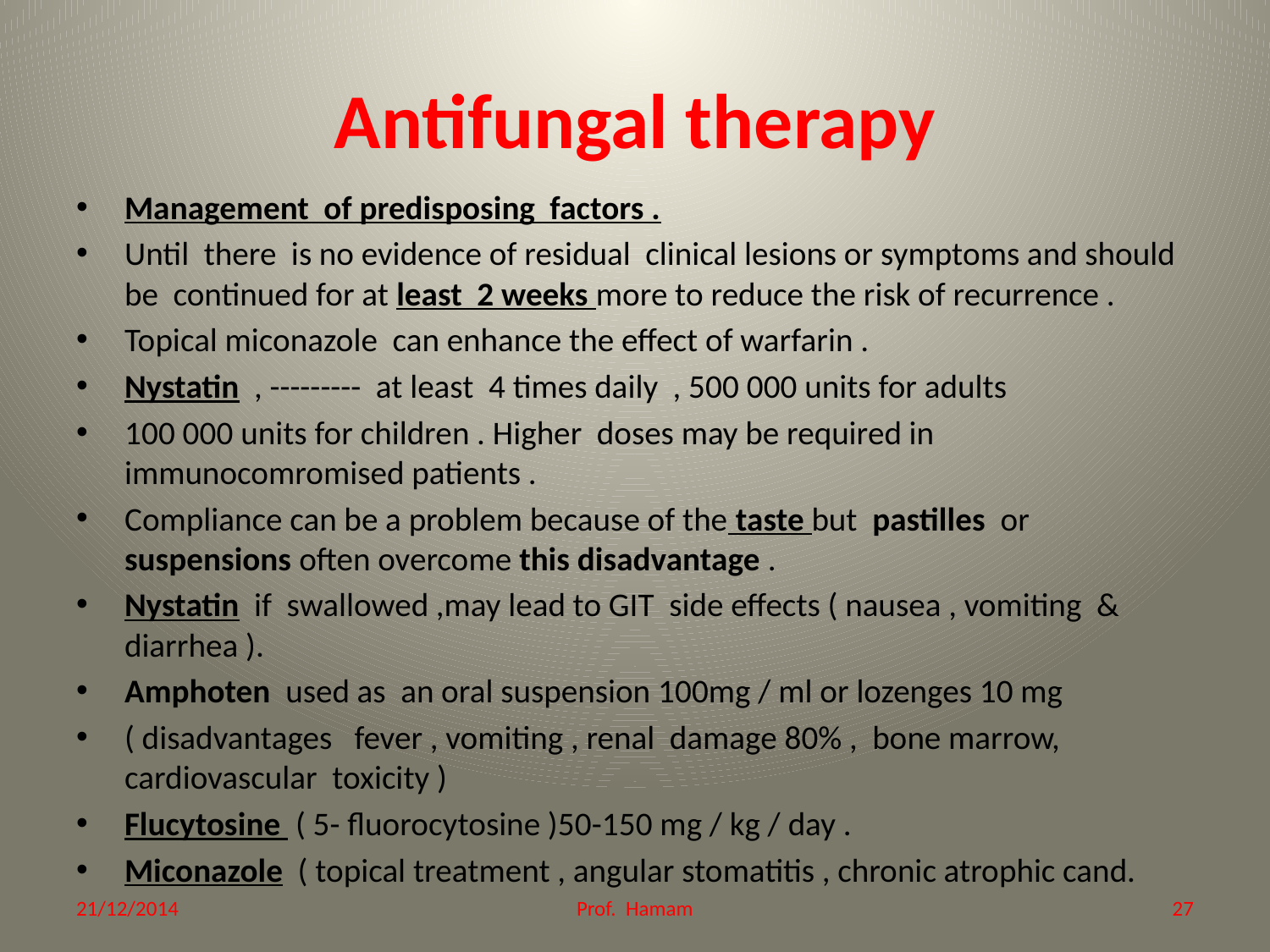

# Antifungal therapy
Management  of predisposing  factors .
Until  there  is no evidence of residual  clinical lesions or symptoms and should be  continued for at least  2 weeks more to reduce the risk of recurrence .
Topical miconazole  can enhance the effect of warfarin .
Nystatin  , ---------  at least  4 times daily  , 500 000 units for adults
100 000 units for children . Higher  doses may be required in immunocomromised patients .
Compliance can be a problem because of the taste but  pastilles  or suspensions often overcome this disadvantage .
Nystatin  if  swallowed ,may lead to GIT  side effects ( nausea , vomiting  & diarrhea ).
Amphoten  used as  an oral suspension 100mg / ml or lozenges 10 mg
( disadvantages   fever , vomiting , renal  damage 80% ,  bone marrow, cardiovascular  toxicity )
Flucytosine  ( 5- fluorocytosine )50-150 mg / kg / day .
Miconazole  ( topical treatment , angular stomatitis , chronic atrophic cand.

21/12/2014
Prof.  Hamam
27